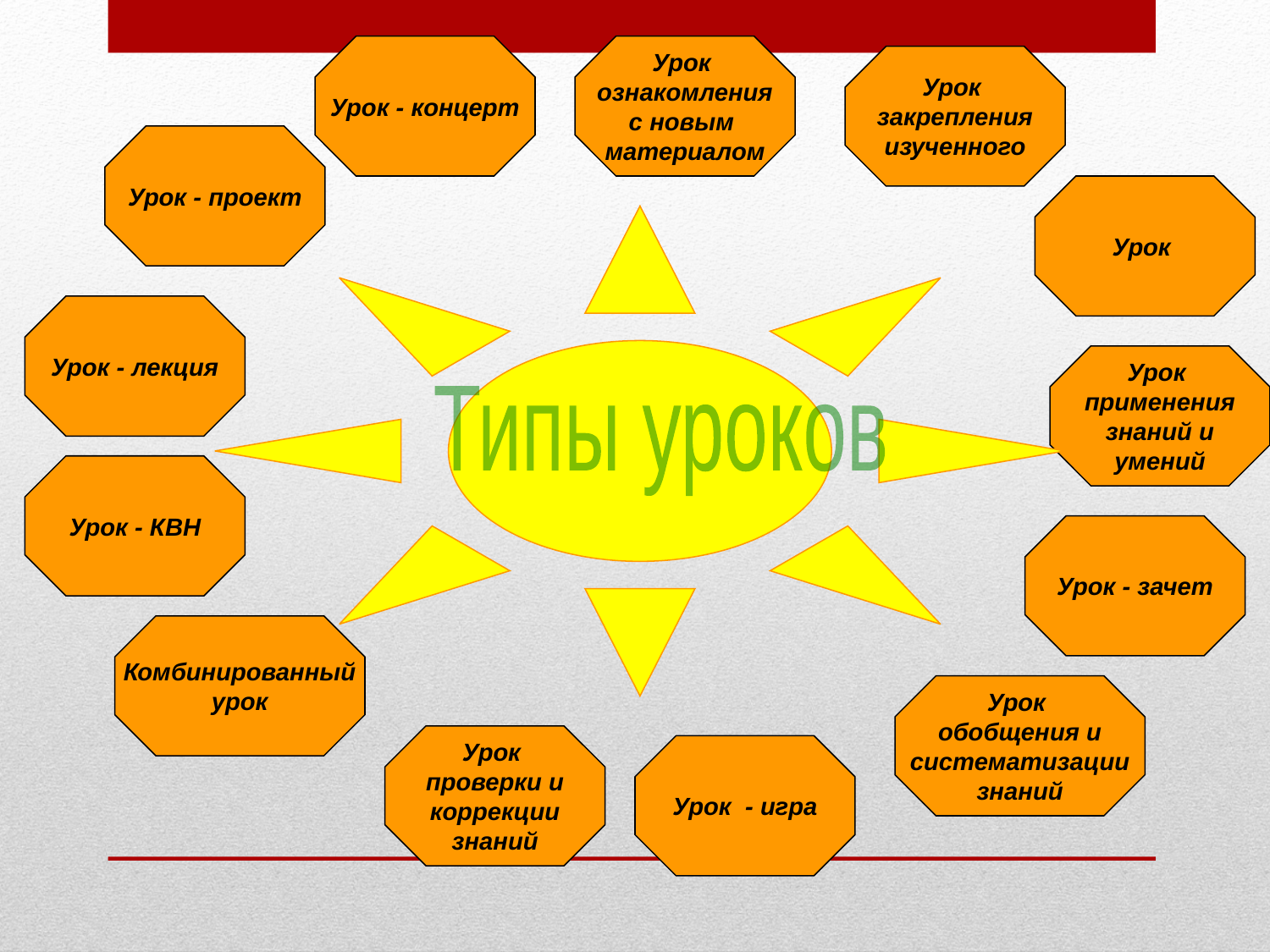

Урок - концерт
Урок
ознакомления
с новым
материалом
Урок
закрепления
изученного
Урок - проект
Урок

Урок - лекция
Урок
применения
знаний и
умений
Типы уроков
Урок - КВН
Урок - зачет
Комбинированный
урок
Урок
обобщения и
систематизации
знаний
Урок
проверки и
коррекции
знаний
Урок  - игра